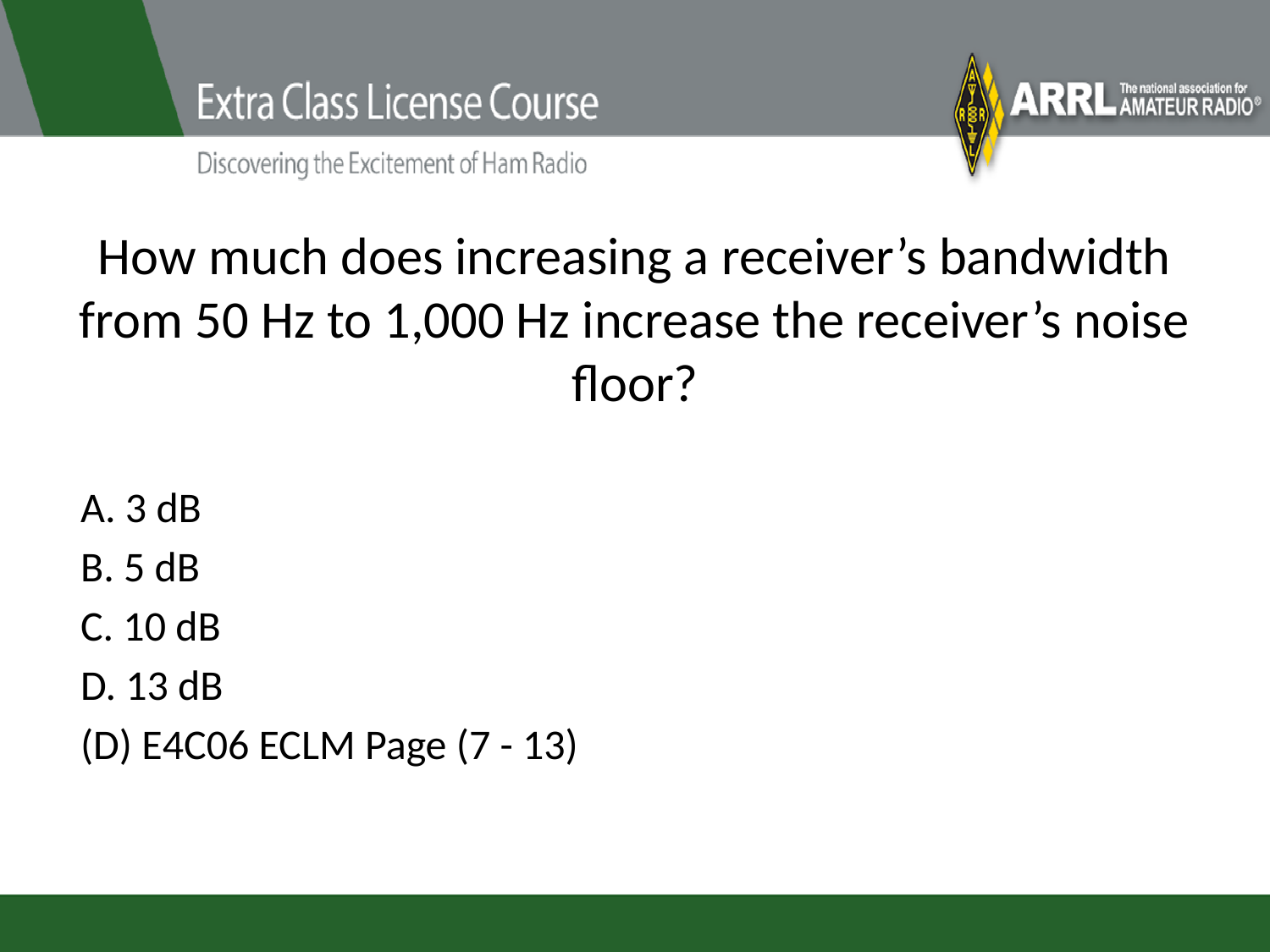

# How much does increasing a receiver’s bandwidth from 50 Hz to 1,000 Hz increase the receiver’s noise floor?
A. 3 dB
B. 5 dB
C. 10 dB
D. 13 dB
(D) E4C06 ECLM Page (7 - 13)